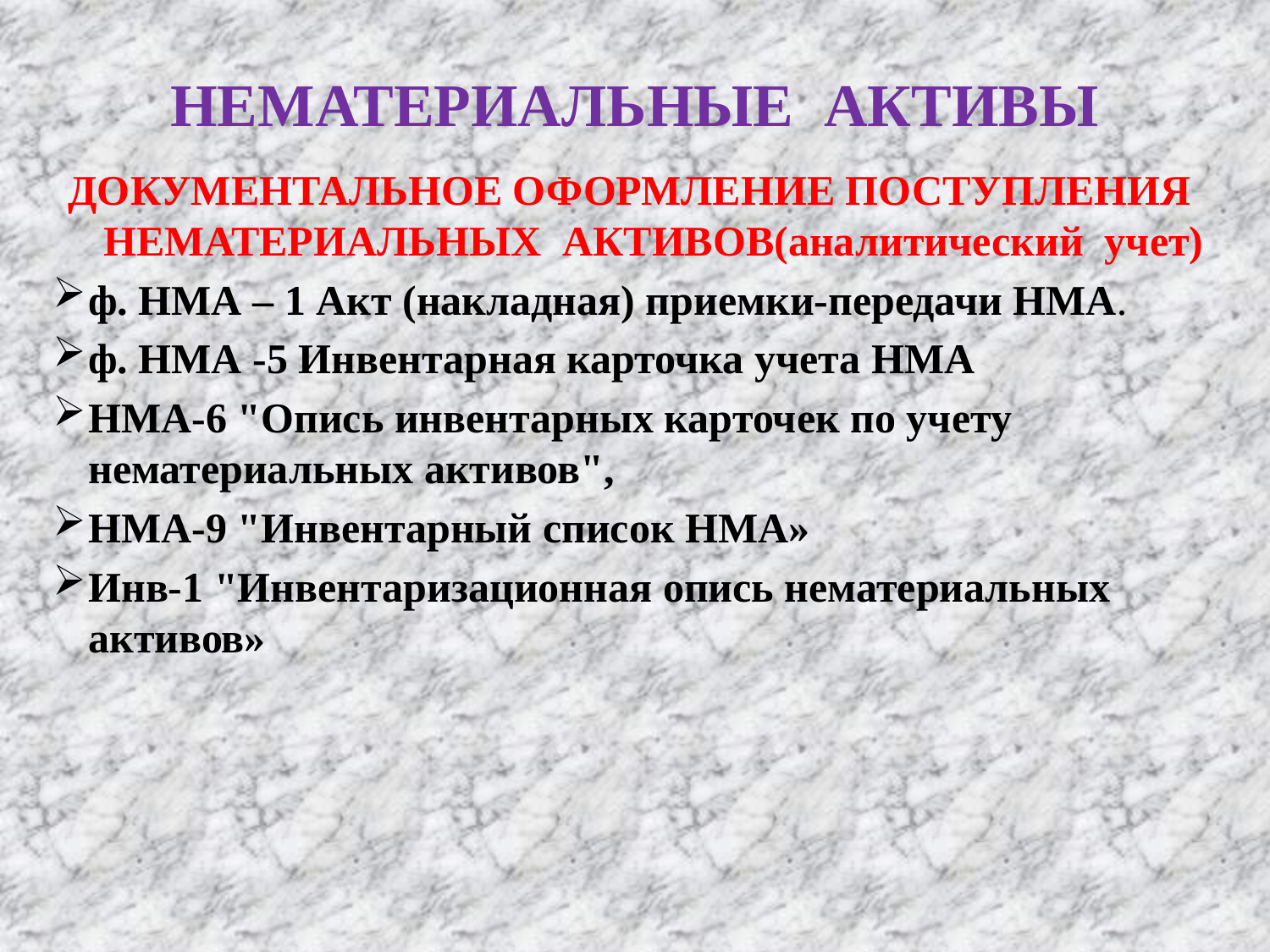

# НЕМАТЕРИАЛЬНЫЕ  АКТИВЫ
ДОКУМЕНТАЛЬНОЕ ОФОРМЛЕНИЕ ПОСТУПЛЕНИЯ НЕМАТЕРИАЛЬНЫХ  АКТИВОВ(аналитический  учет)
ф. НМА – 1 Акт (накладная) приемки-передачи НМА.
ф. НМА -5 Инвентарная карточка учета НМА
НМА-6 "Опись инвентарных карточек по учету нематериальных активов",
НМА-9 "Инвентарный список НМА»
Инв-1 "Инвентаризационная опись нематериальных активов»